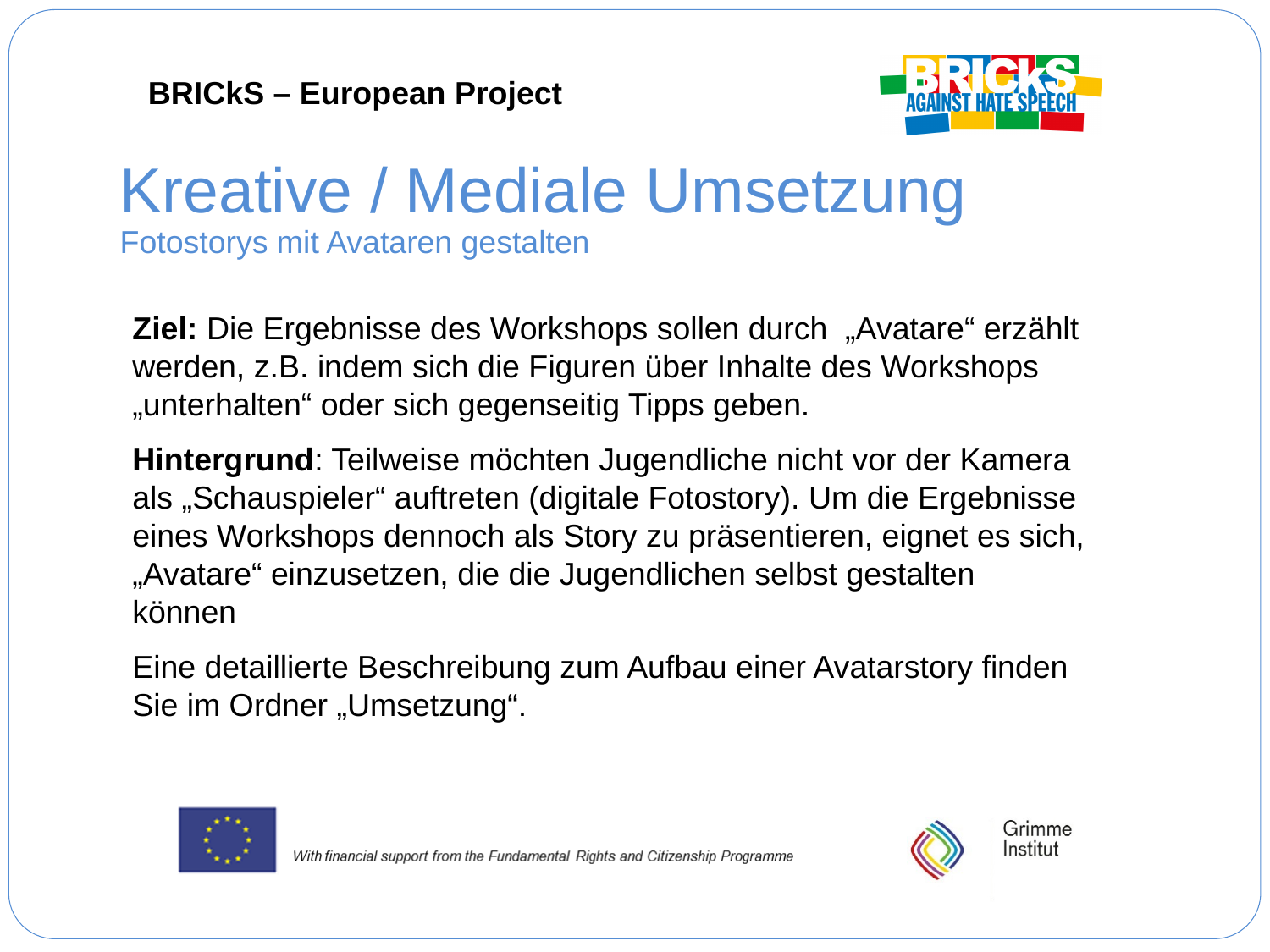

# Kreative / Mediale Umsetzung Fotostorys mit Avataren gestalten

Ziel: Die Ergebnisse des Workshops sollen durch  „Avatare“ erzählt werden, z.B. indem sich die Figuren über Inhalte des Workshops „unterhalten“ oder sich gegenseitig Tipps geben.

Hintergrund: Teilweise möchten Jugendliche nicht vor der Kamera als „Schauspieler“ auftreten (digitale Fotostory). Um die Ergebnisse eines Workshops dennoch als Story zu präsentieren, eignet es sich, „Avatare“ einzusetzen, die die Jugendlichen selbst gestalten können

Eine detaillierte Beschreibung zum Aufbau einer Avatarstory finden Sie im Ordner „Umsetzung“.